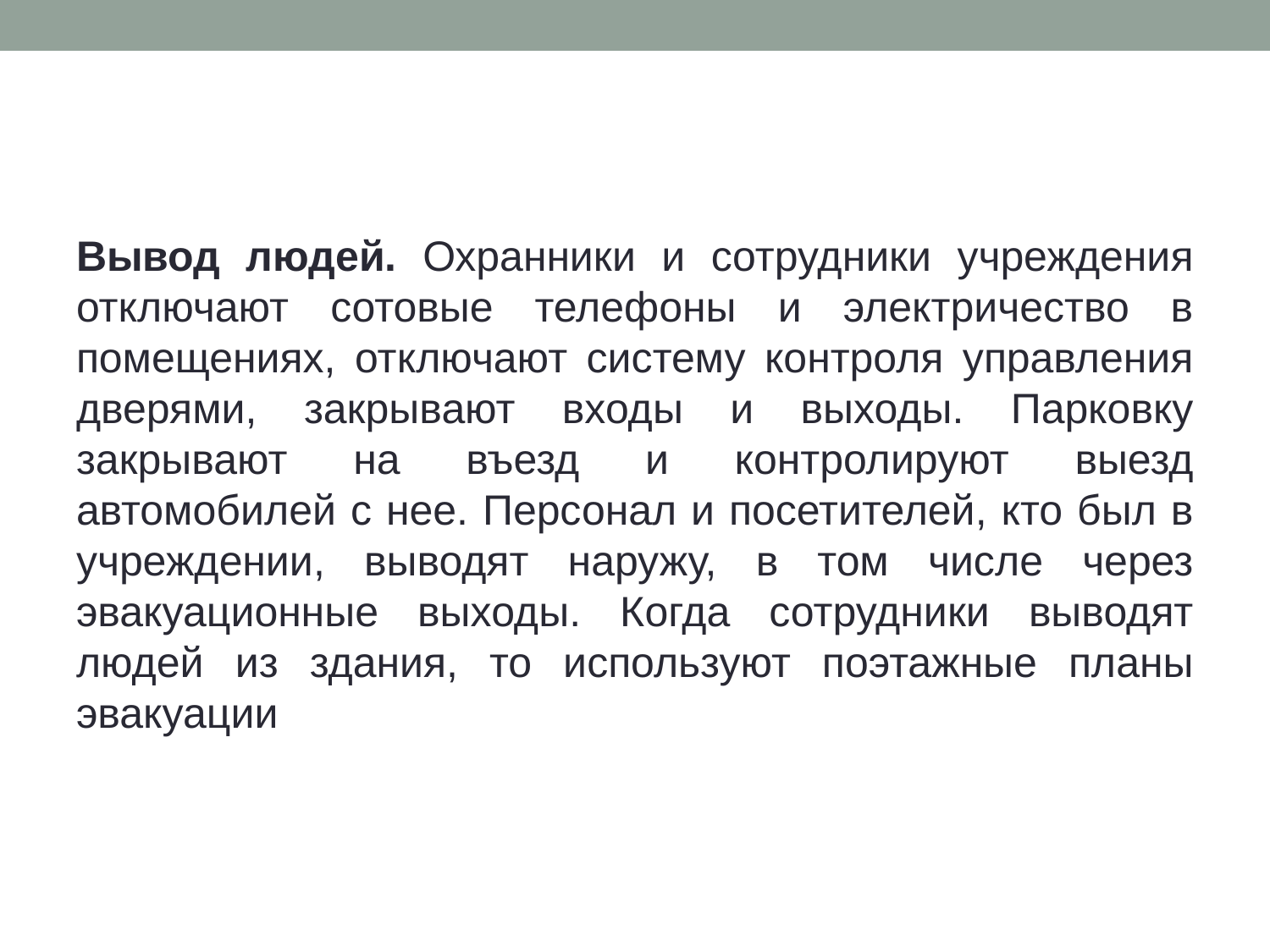

#
Вывод людей. Охранники и сотрудники учреждения отключают сотовые телефоны и электричество в помещениях, отключают систему контроля управления дверями, закрывают входы и выходы. Парковку закрывают на въезд и контролируют выезд автомобилей с нее. Персонал и посетителей, кто был в учреждении, выводят наружу, в том числе через эвакуационные выходы. Когда сотрудники выводят людей из здания, то используют поэтажные планы эвакуации